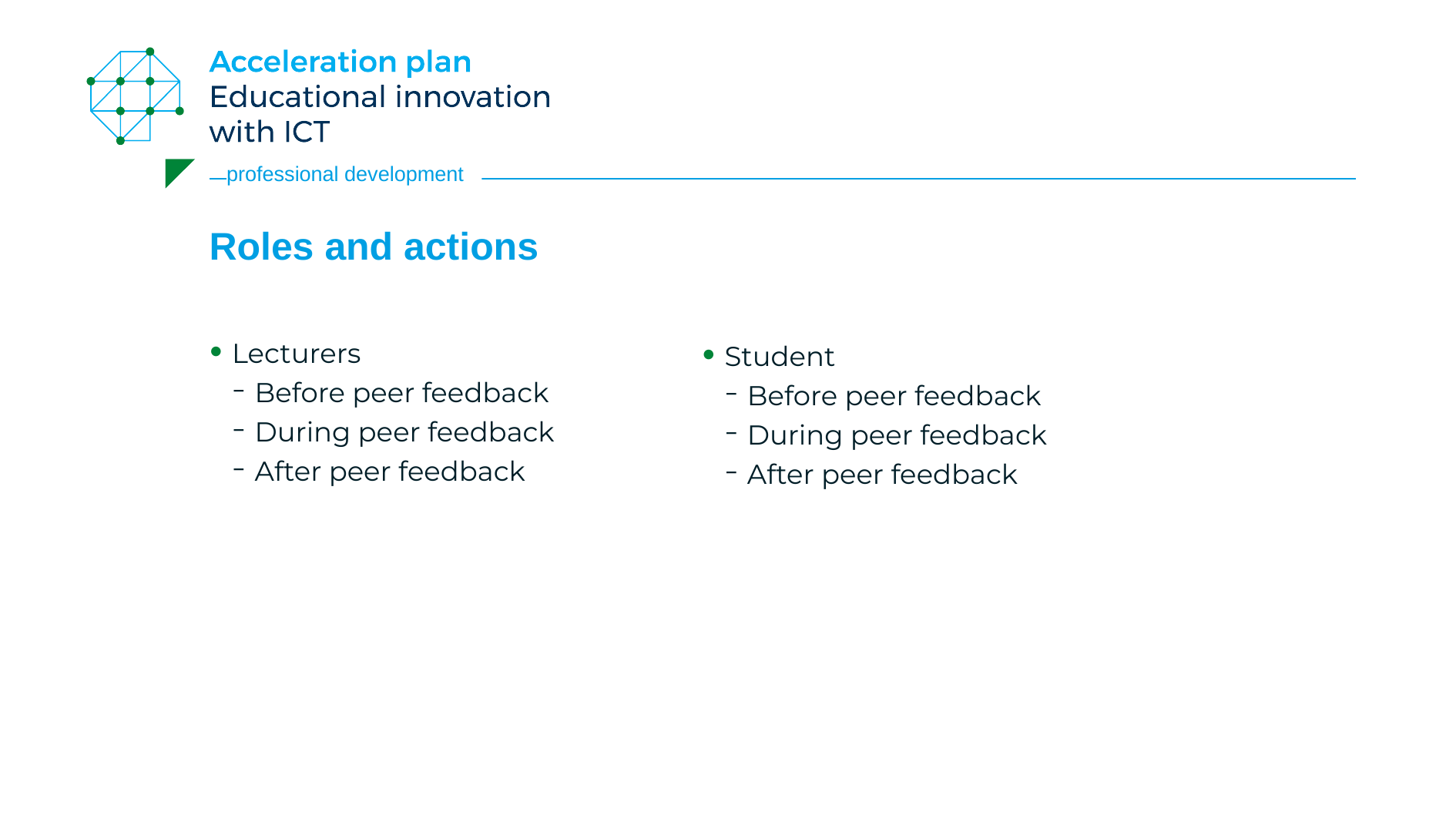

# Roles and actions
Lecturers
Before peer feedback
During peer feedback
After peer feedback
Student
Before peer feedback
During peer feedback
After peer feedback